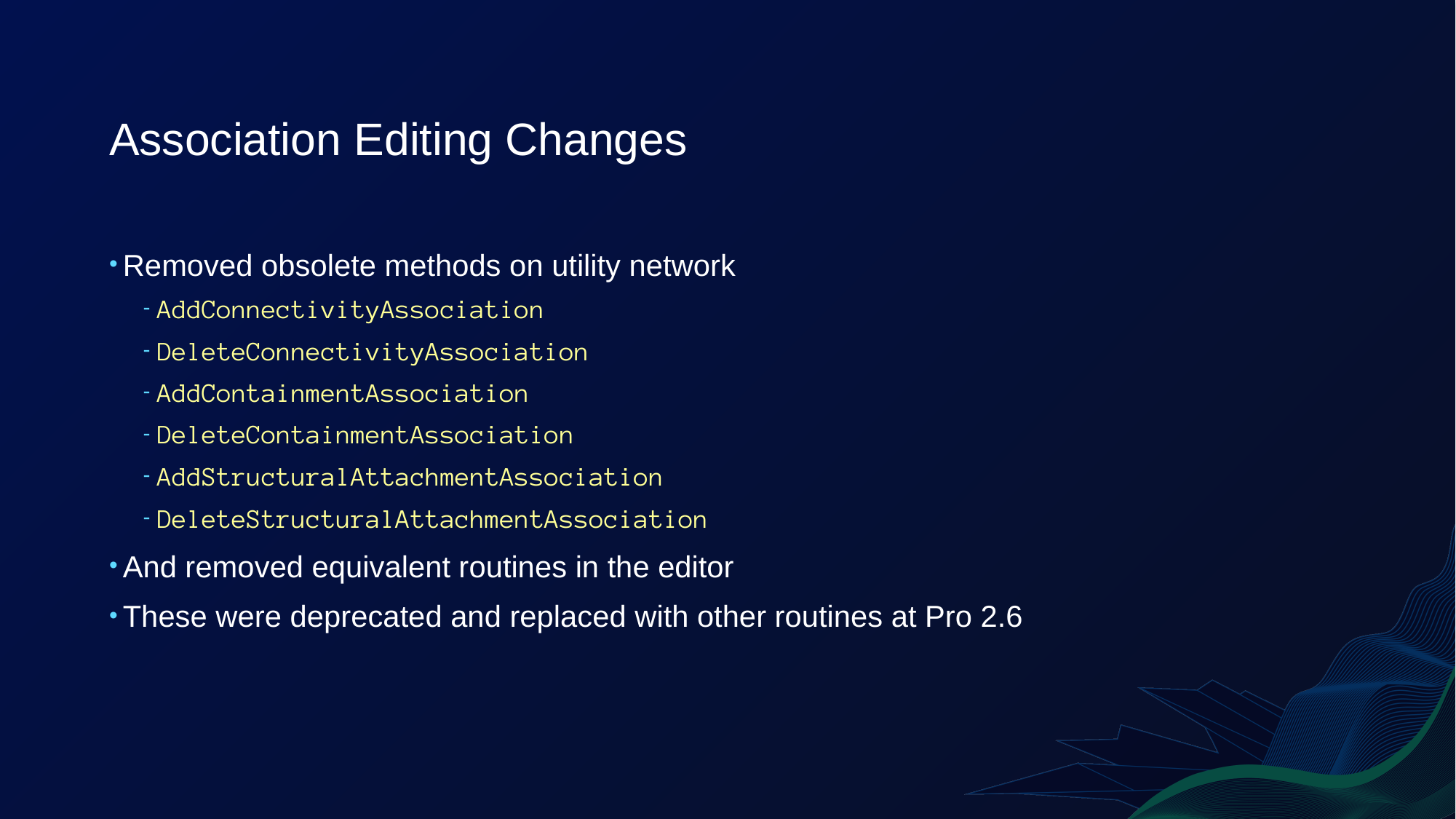

# Association Editing Changes
Removed obsolete methods on utility network
AddConnectivityAssociation
DeleteConnectivityAssociation
AddContainmentAssociation
DeleteContainmentAssociation
AddStructuralAttachmentAssociation
DeleteStructuralAttachmentAssociation
And removed equivalent routines in the editor
These were deprecated and replaced with other routines at Pro 2.6